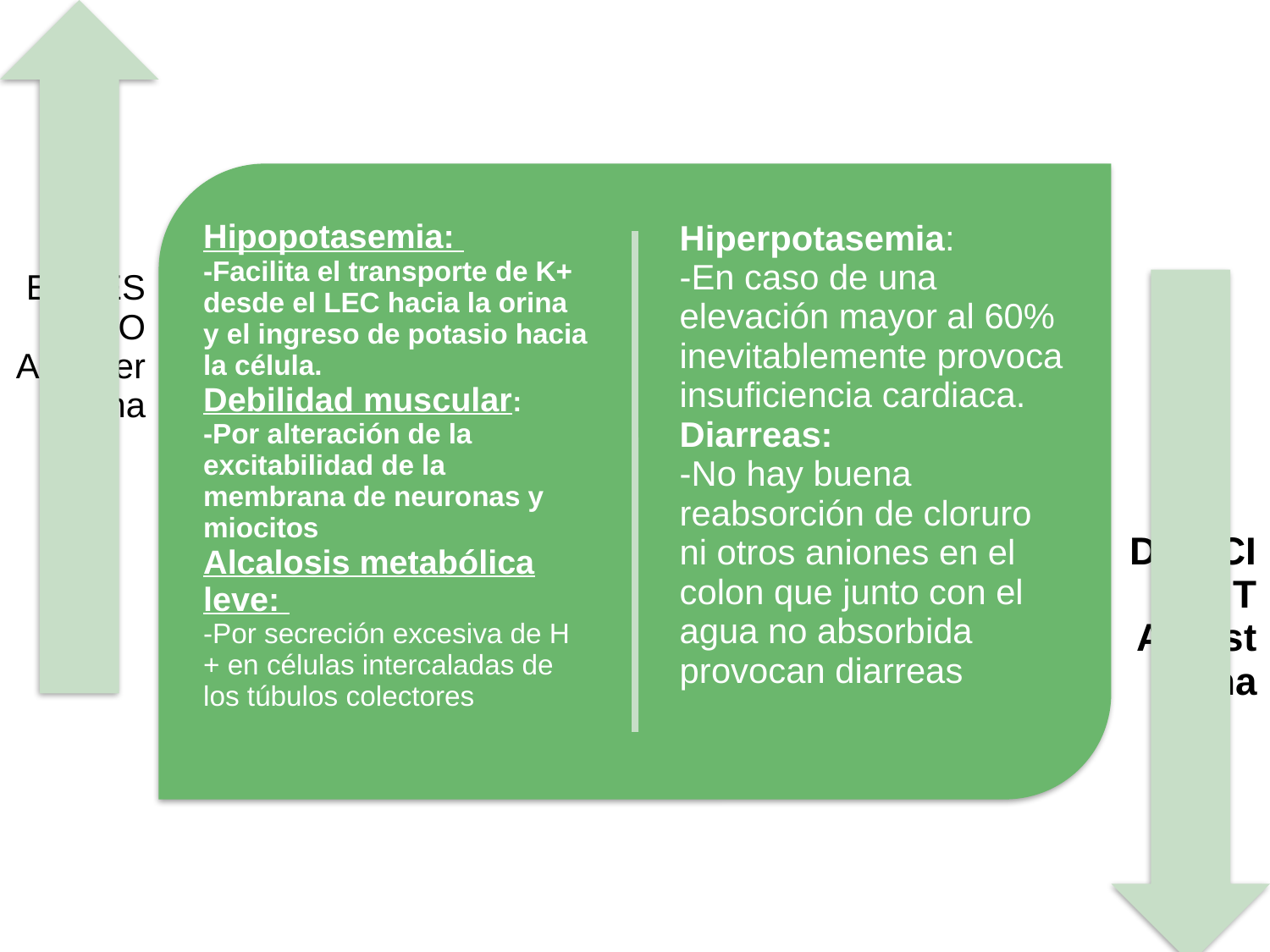

EXCESO Aldosterona
Hipopotasemia:
-Facilita el transporte de K+ desde el LEC hacia la orina y el ingreso de potasio hacia la célula.
DÉFICIT Aldosterona
Hiperpotasemia:
-En caso de una elevación mayor al 60% inevitablemente provoca insuficiencia cardiaca.
Debilidad muscular:
-Por alteración de la excitabilidad de la membrana de neuronas y miocitos
Alcalosis metabólica leve:
-Por secreción excesiva de H + en células intercaladas de los túbulos colectores
Diarreas:
-No hay buena reabsorción de cloruro ni otros aniones en el colon que junto con el agua no absorbida provocan diarreas